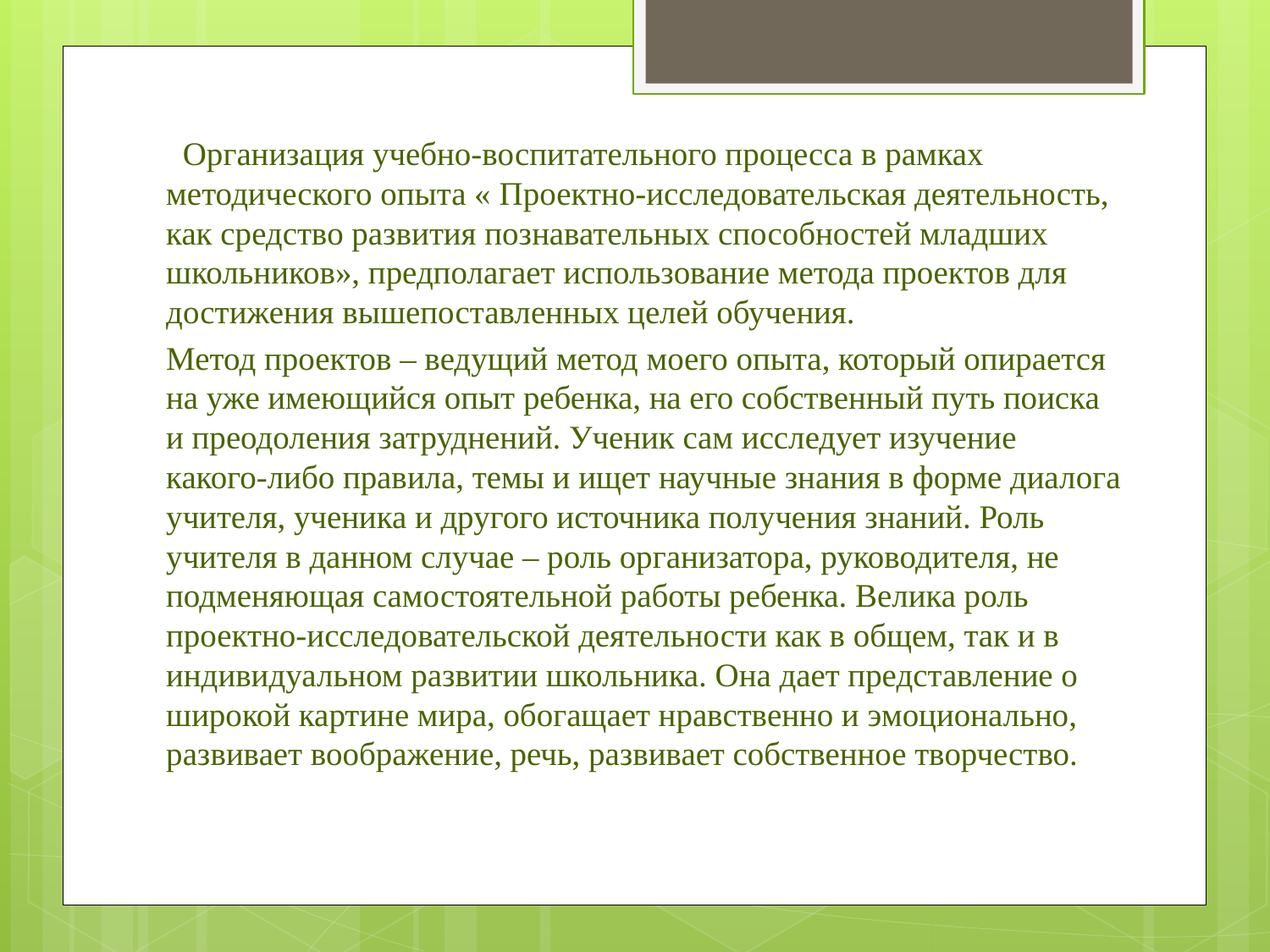

Организация учебно-воспитательного процесса в рамках методического опыта « Проектно-исследовательская деятельность, как средство развития познавательных способностей младших школьников», предполагает использование метода проектов для достижения вышепоставленных целей обучения.
Метод проектов – ведущий метод моего опыта, который опирается на уже имеющийся опыт ребенка, на его собственный путь поиска и преодоления затруднений. Ученик сам исследует изучение какого-либо правила, темы и ищет научные знания в форме диалога учителя, ученика и другого источника получения знаний. Роль учителя в данном случае – роль организатора, руководителя, не подменяющая самостоятельной работы ребенка. Велика роль проектно-исследовательской деятельности как в общем, так и в индивидуальном развитии школьника. Она дает представление о широкой картине мира, обогащает нравственно и эмоционально, развивает воображение, речь, развивает собственное творчество.
#